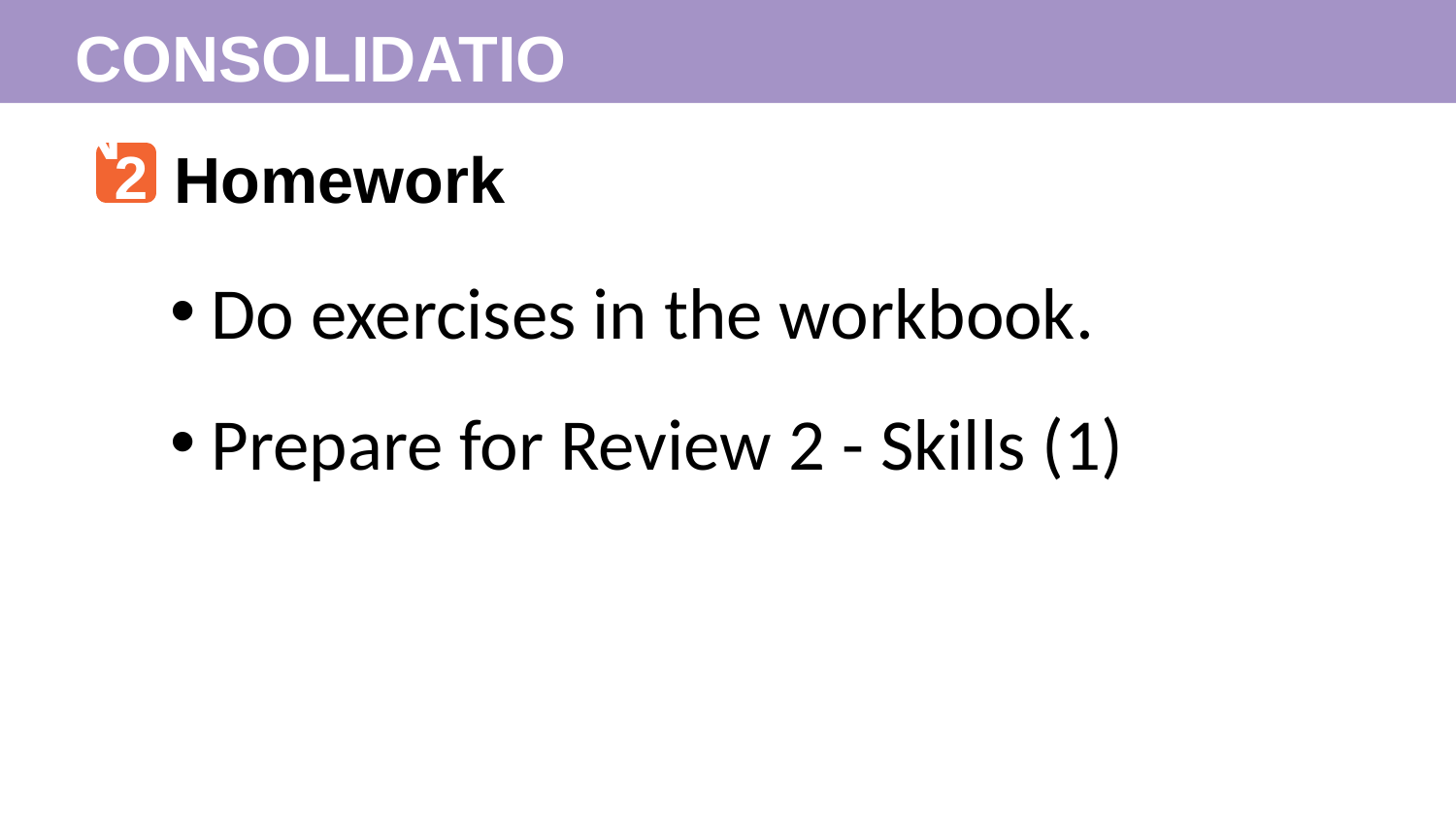

CONSOLIDATION
2
Homework

Do exercises in the workbook.
Prepare for Review 2 - Skills (1)